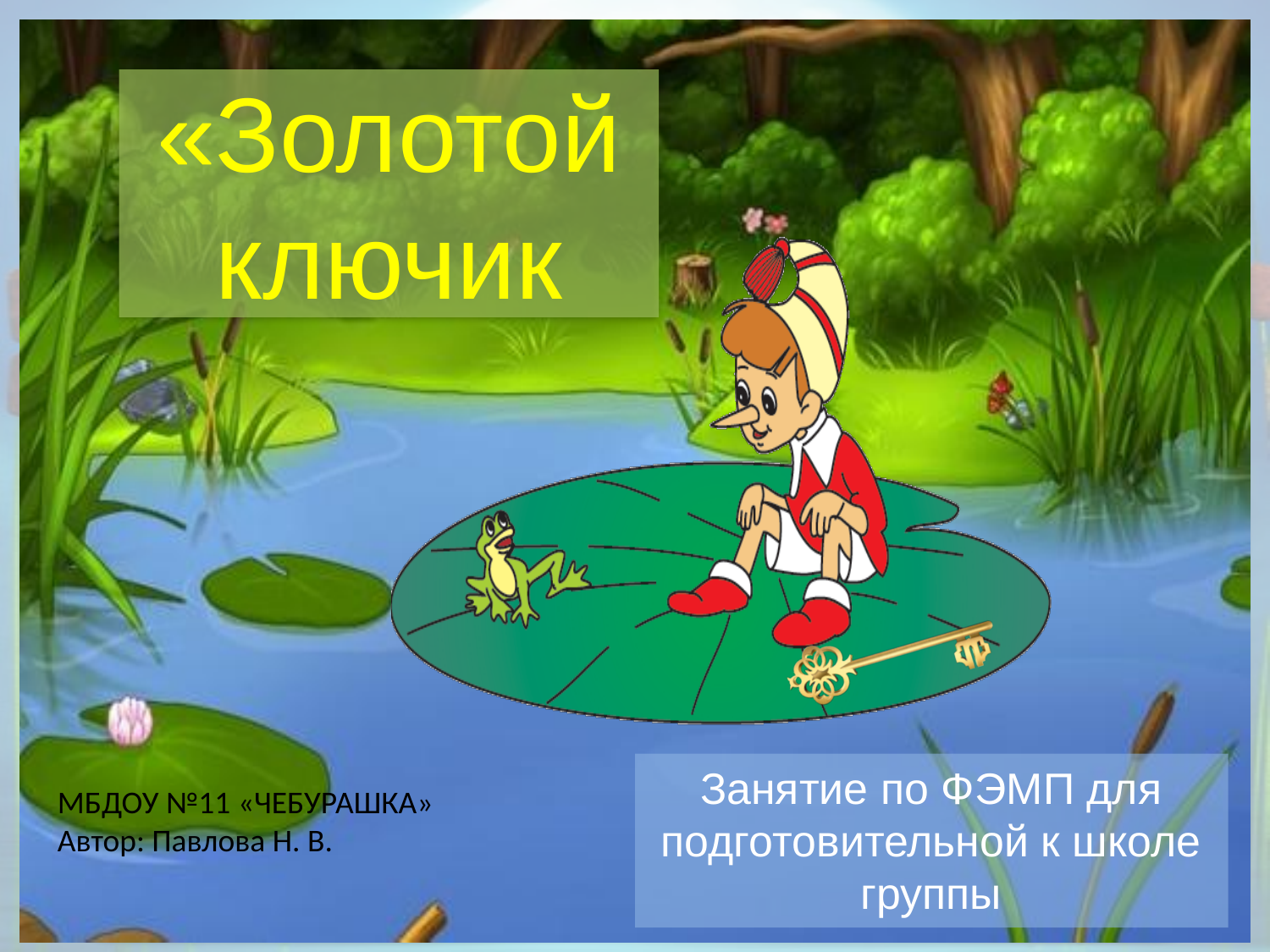

# «Золотой ключик
Занятие по ФЭМП для подготовительной к школе группы
МБДОУ №11 «ЧЕБУРАШКА»
Автор: Павлова Н. В.